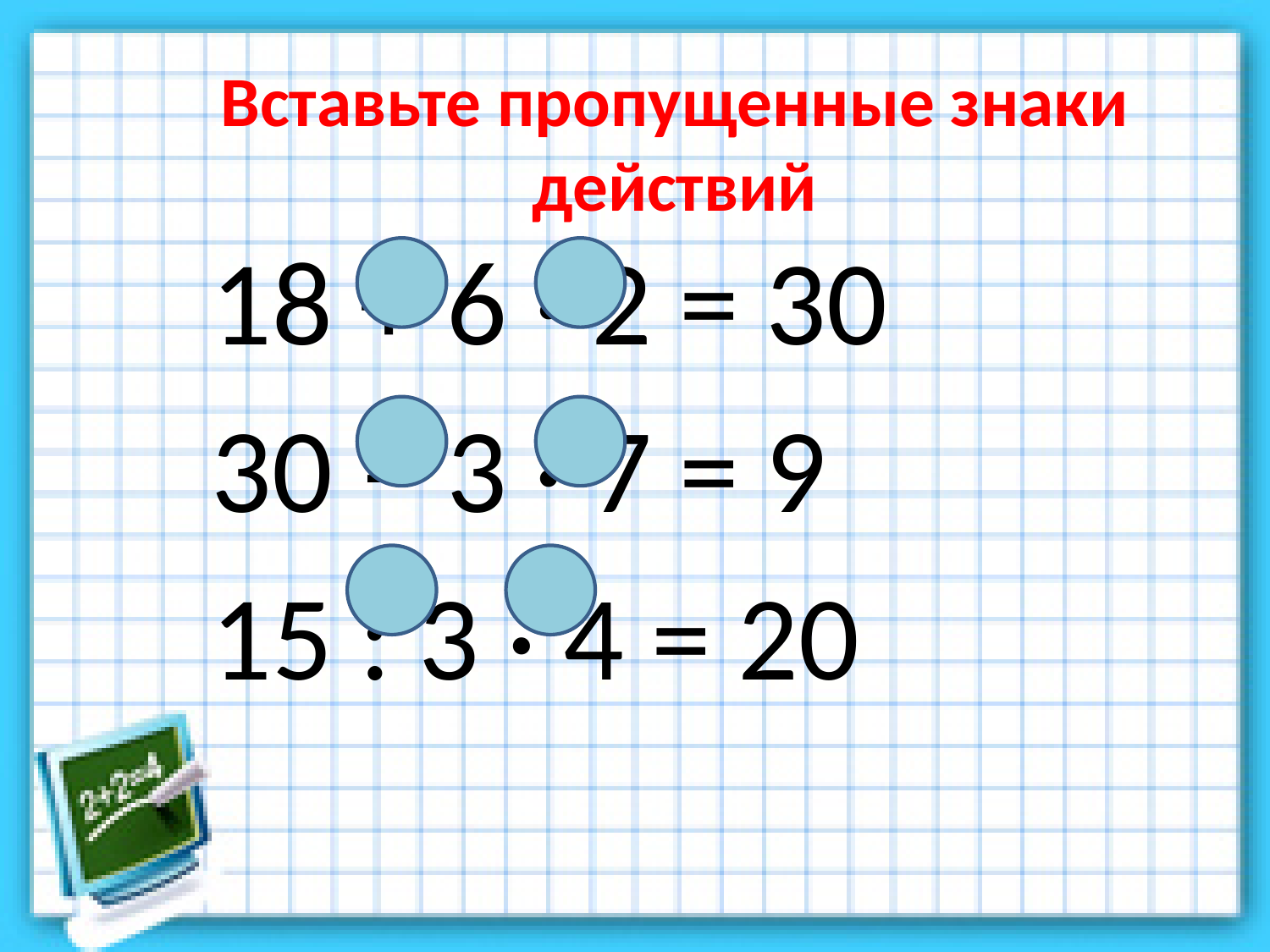

Вставьте пропущенные знаки действий
18 + 6 · 2 = 30
30 – 3 · 7 = 9
15 : 3 · 4 = 20